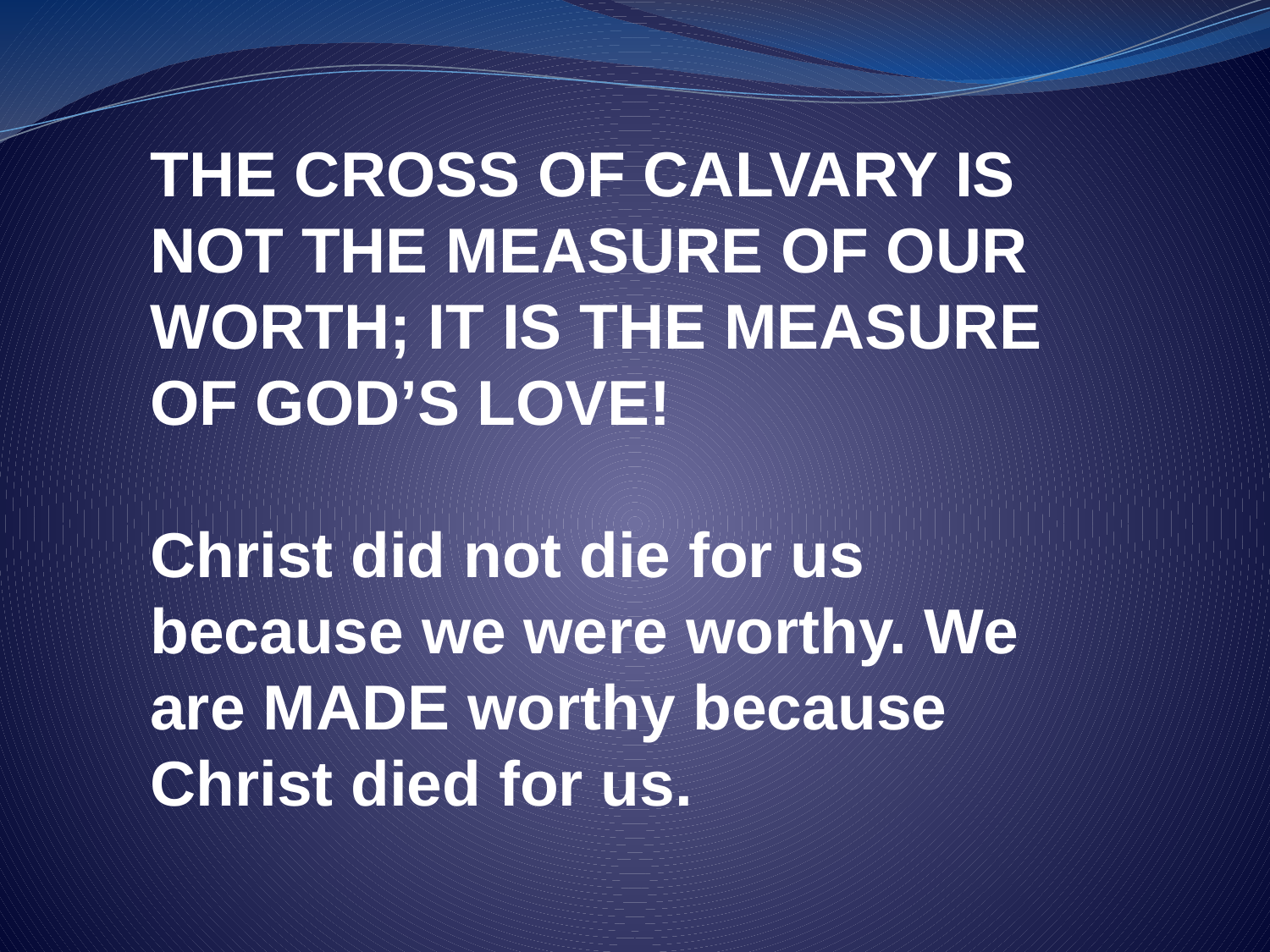

THE CROSS OF CALVARY IS NOT THE MEASURE OF OUR WORTH; IT IS THE MEASURE OF GOD’S LOVE!

Christ did not die for us because we were worthy. We are MADE worthy because Christ died for us.